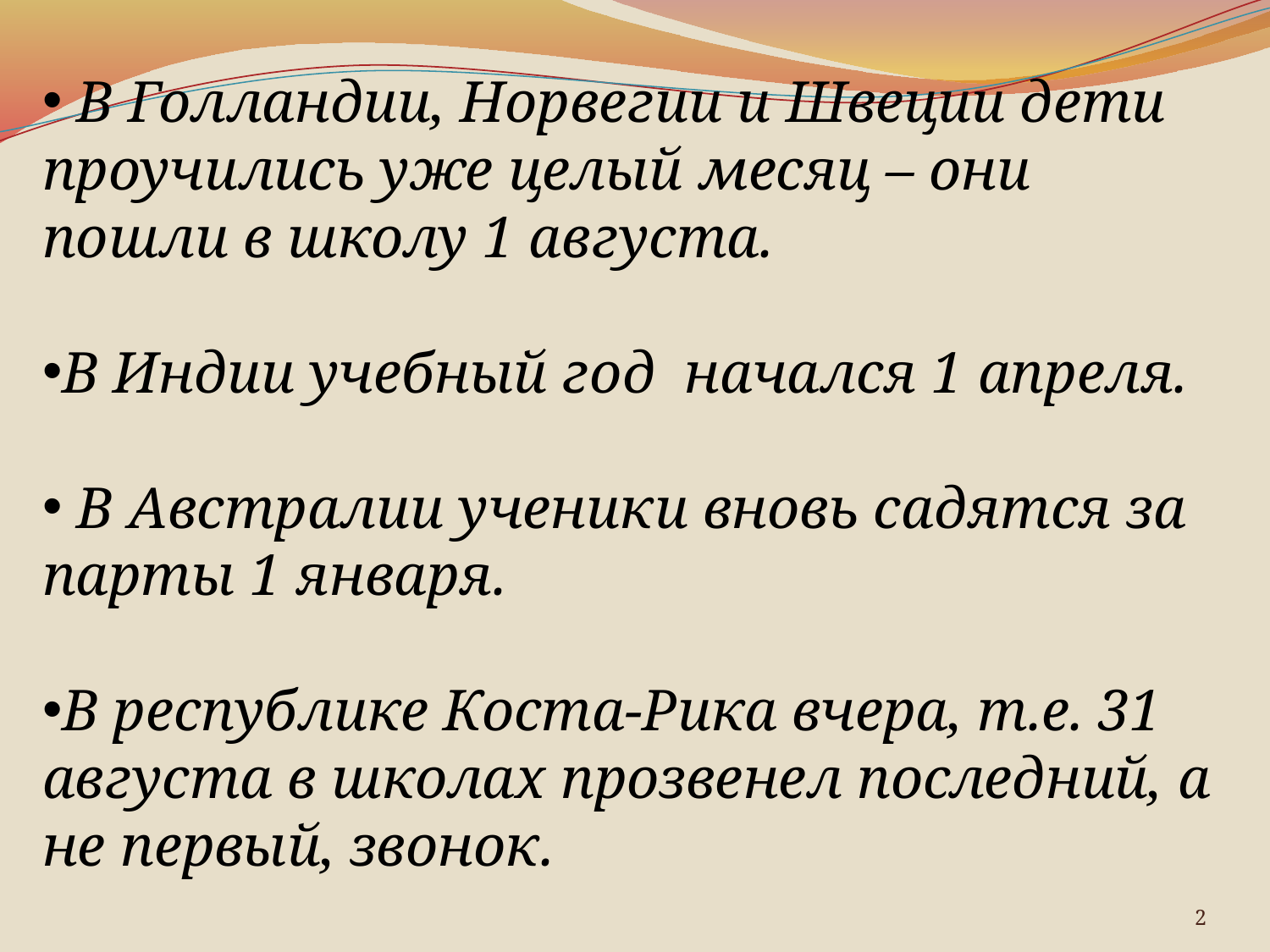

В Голландии, Норвегии и Швеции дети проучились уже целый месяц – они пошли в школу 1 августа.

В Индии учебный год  начался 1 апреля.

 В Австралии ученики вновь садятся за парты 1 января.

В республике Коста-Рика вчера, т.е. 31 августа в школах прозвенел последний, а не первый, звонок.
2